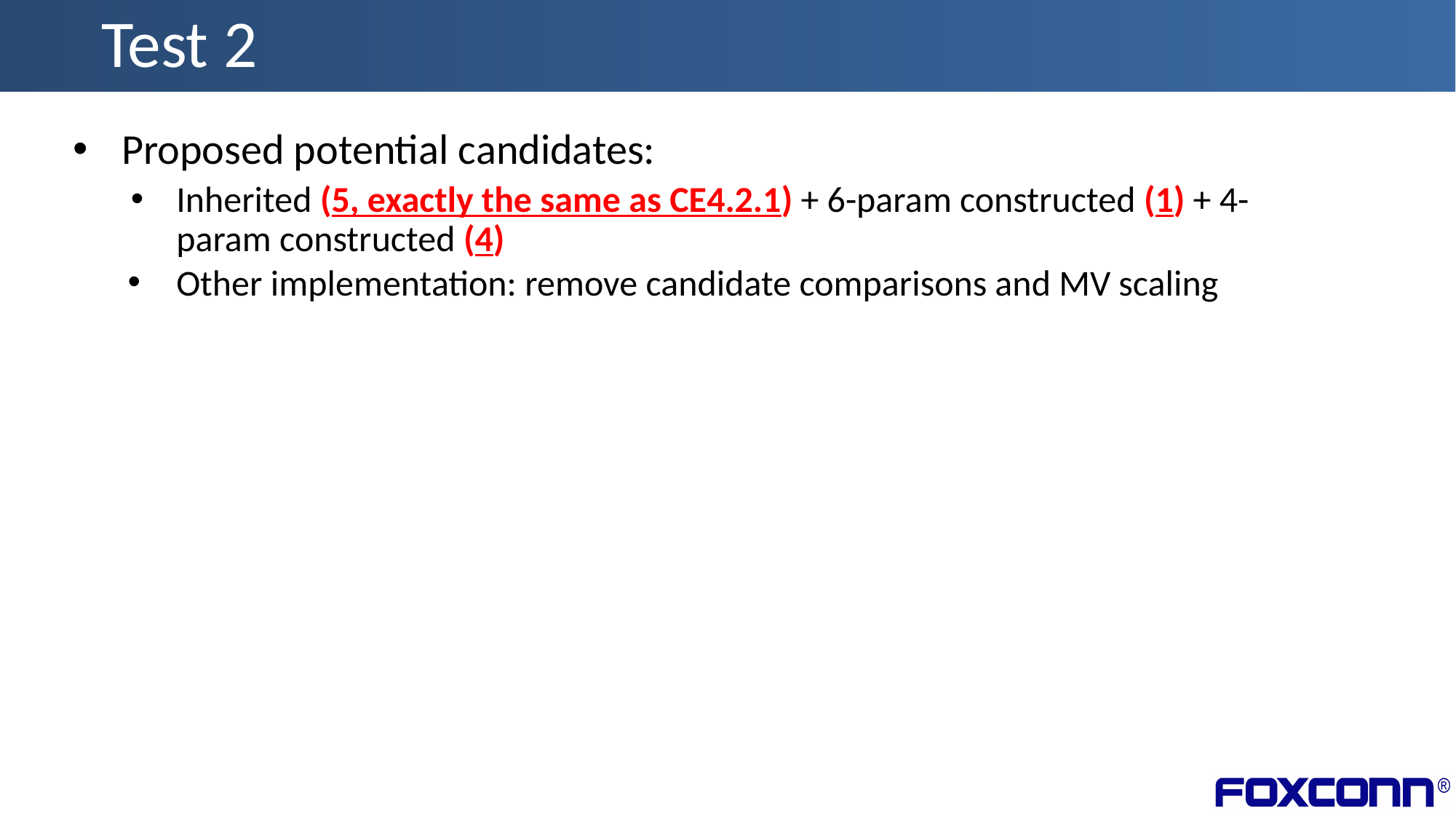

# Test 2
Proposed potential candidates:
Inherited (5, exactly the same as CE4.2.1) + 6-param constructed (1) + 4-param constructed (4)
Other implementation: remove candidate comparisons and MV scaling
11